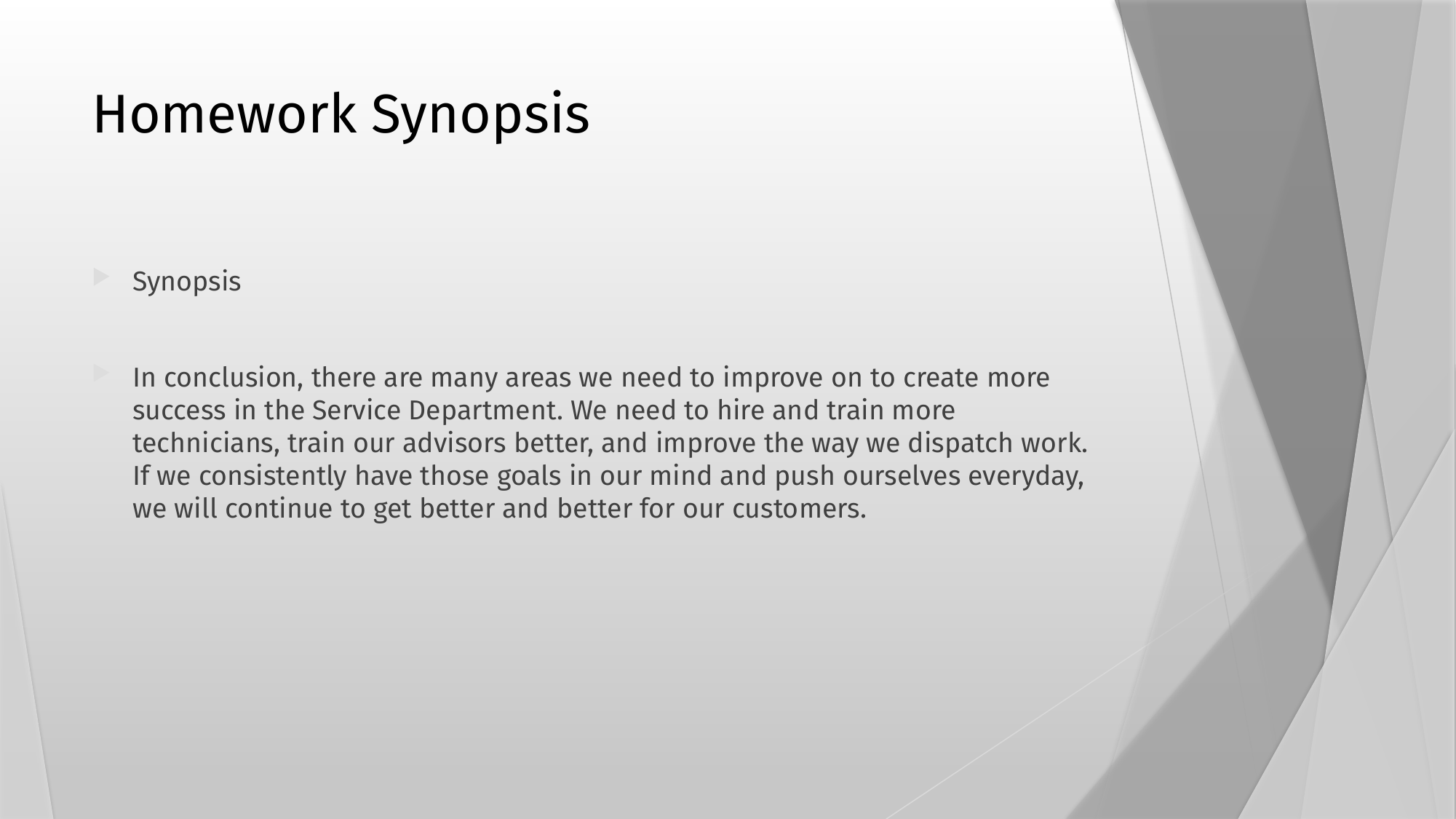

# Homework Synopsis
Synopsis

In conclusion, there are many areas we need to improve on to create more success in the Service Department. We need to hire and train more technicians, train our advisors better, and improve the way we dispatch work. If we consistently have those goals in our mind and push ourselves everyday, we will continue to get better and better for our customers.